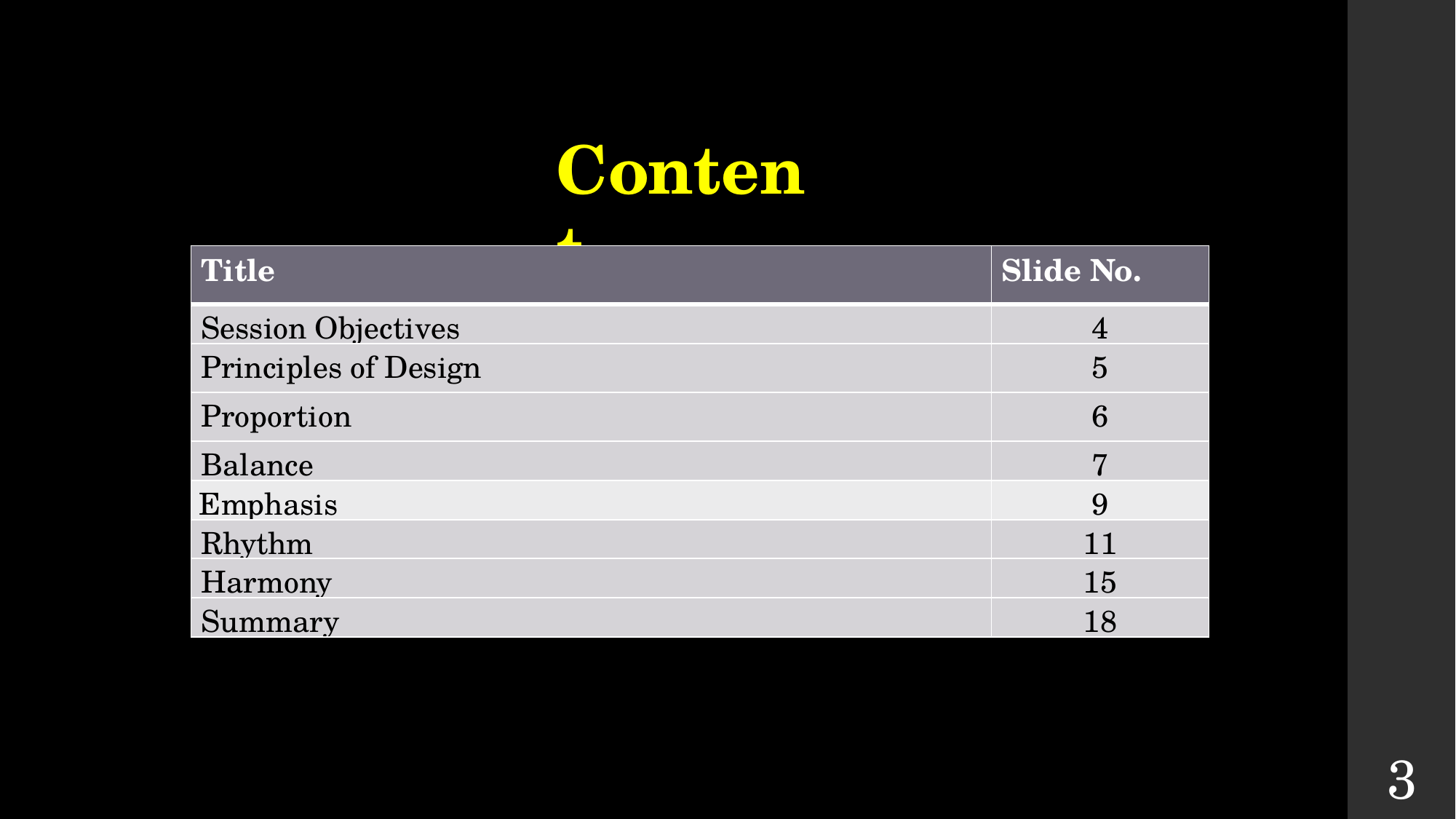

Content
| Title | Slide No. |
| --- | --- |
| Session Objectives | 4 |
| Principles of Design | 5 |
| Proportion | 6 |
| Balance | 7 |
| Emphasis | 9 |
| Rhythm | 11 |
| Harmony | 15 |
| Summary | 18 |
3